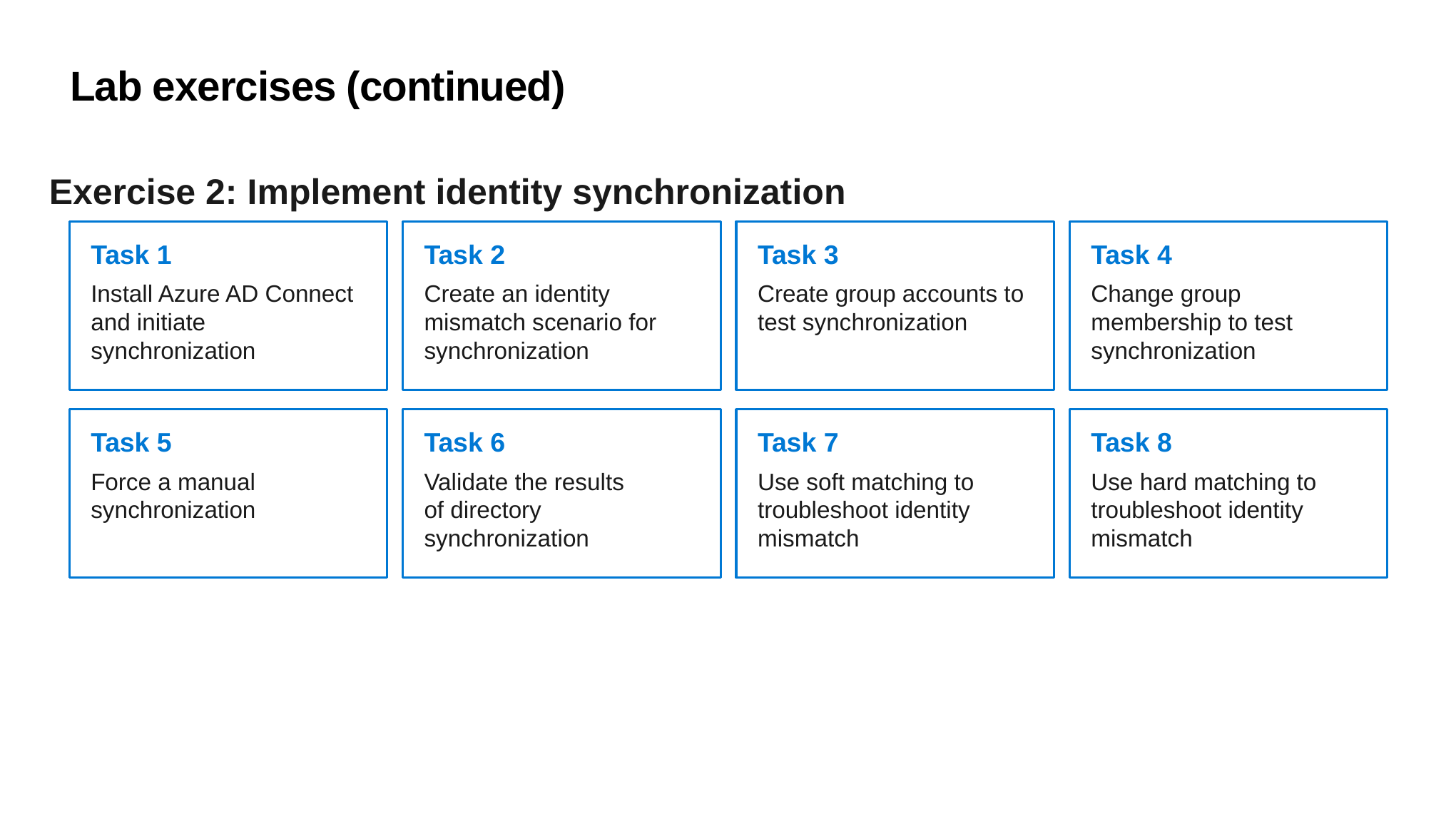

# Lab exercises (continued)
Exercise 2: Implement identity synchronization
Task 1
Install Azure AD Connect and initiate synchronization
Task 2
Create an identity mismatch scenario for synchronization
Task 3
Create group accounts to test synchronization
Task 4
Change group membership to test synchronization
Task 5
Force a manual synchronization
Task 6
Validate the results
of directory synchronization
Task 7
Use soft matching to troubleshoot identity mismatch
Task 8
Use hard matching to troubleshoot identity mismatch